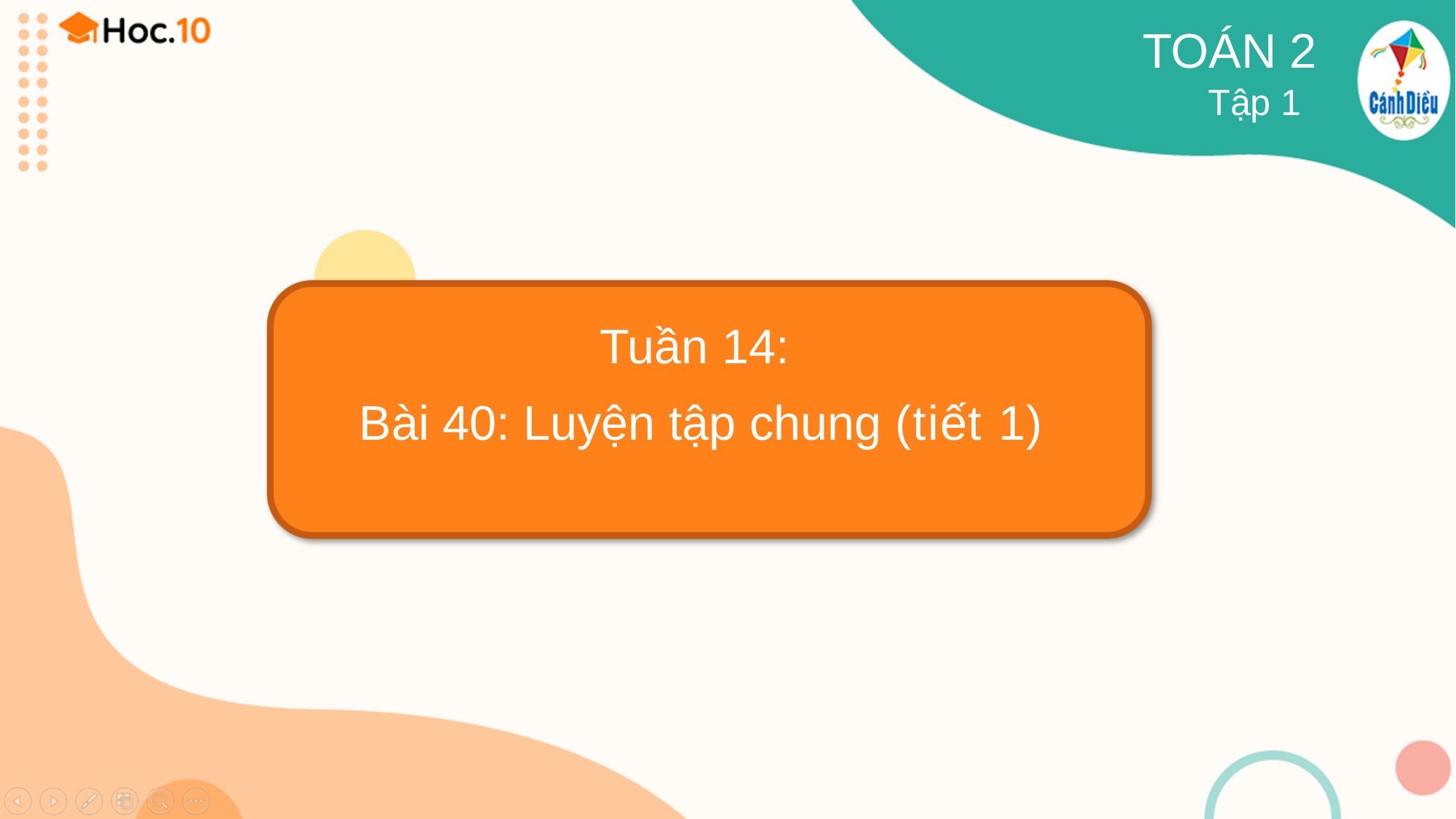

TOÁN 2
Tập 1
Tuần 14:
Bài 40: Luyện tập chung (tiết 1)